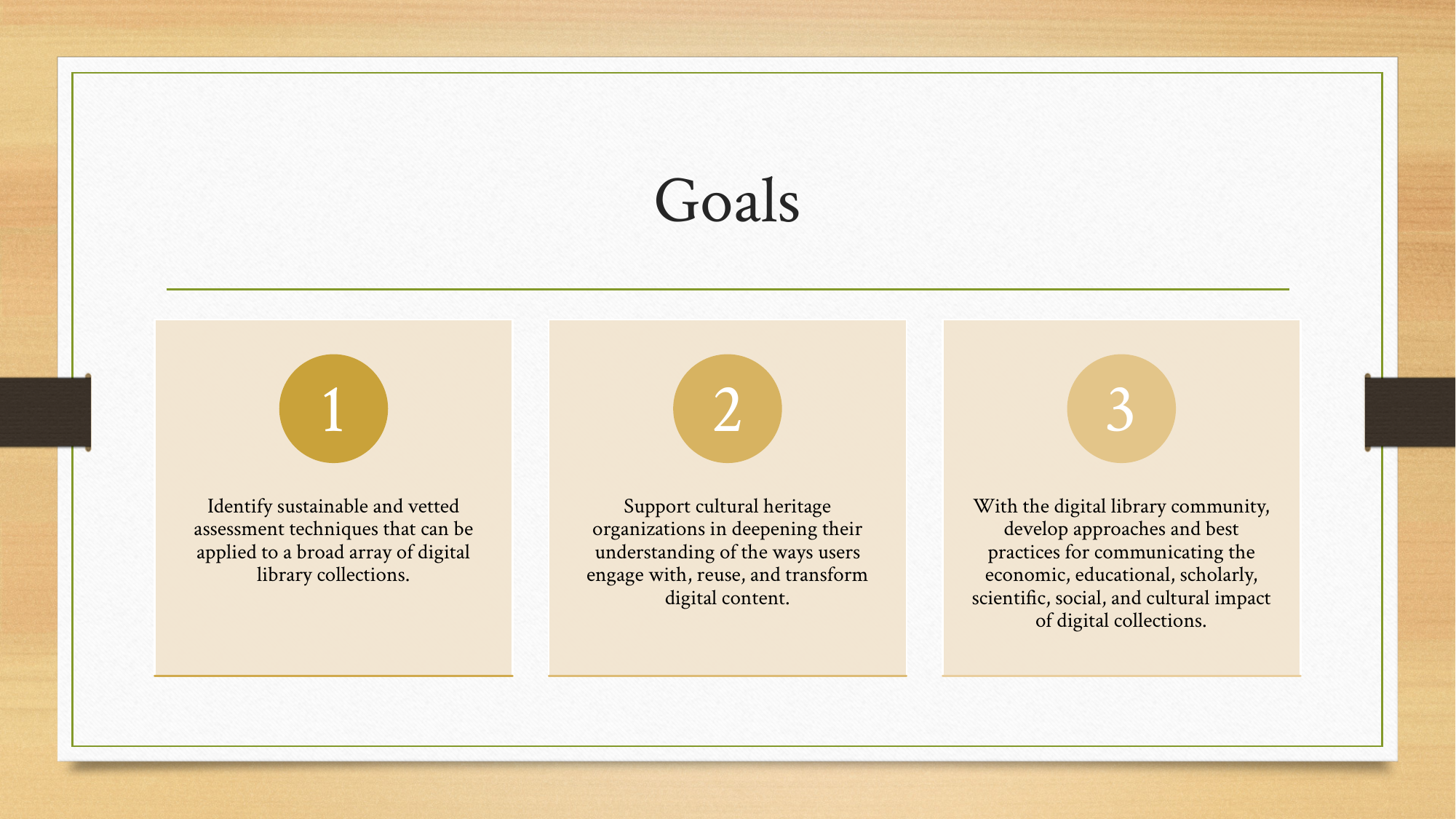

# Goals
Identify sustainable and vetted assessment techniques that can be applied to a broad array of digital library collections.
1
Support cultural heritage organizations in deepening their understanding of the ways users engage with, reuse, and transform digital content.
2
With the digital library community, develop approaches and best practices for communicating the economic, educational, scholarly, scientific, social, and cultural impact of digital collections.
3